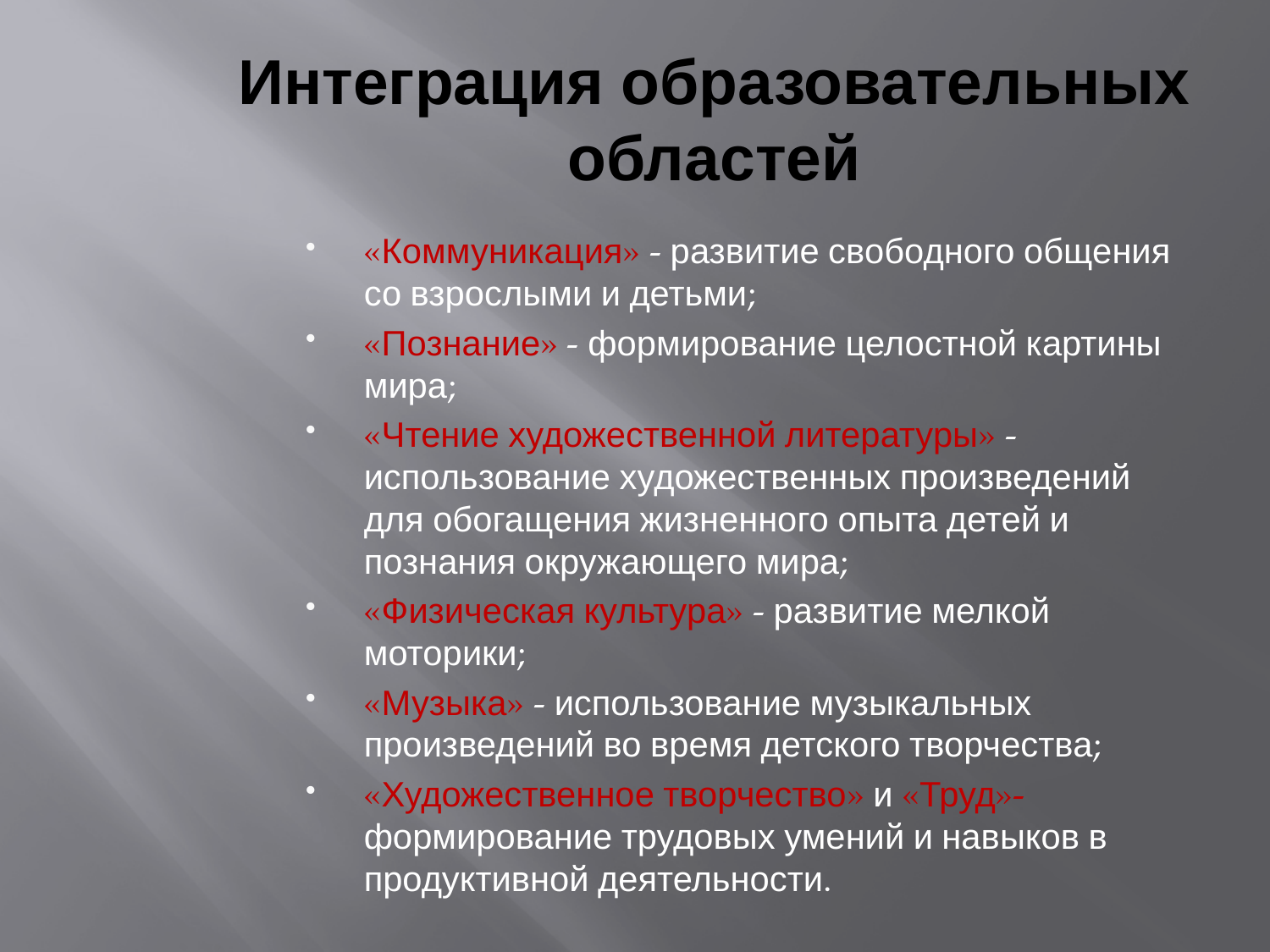

# Интеграция образовательных областей
«Коммуникация» - развитие свободного общения со взрослыми и детьми;
«Познание» - формирование целостной картины мира;
«Чтение художественной литературы» - использование художественных произведений для обогащения жизненного опыта детей и познания окружающего мира;
«Физическая культура» - развитие мелкой моторики;
«Музыка» - использование музыкальных произведений во время детского творчества;
«Художественное творчество» и «Труд»- формирование трудовых умений и навыков в продуктивной деятельности.